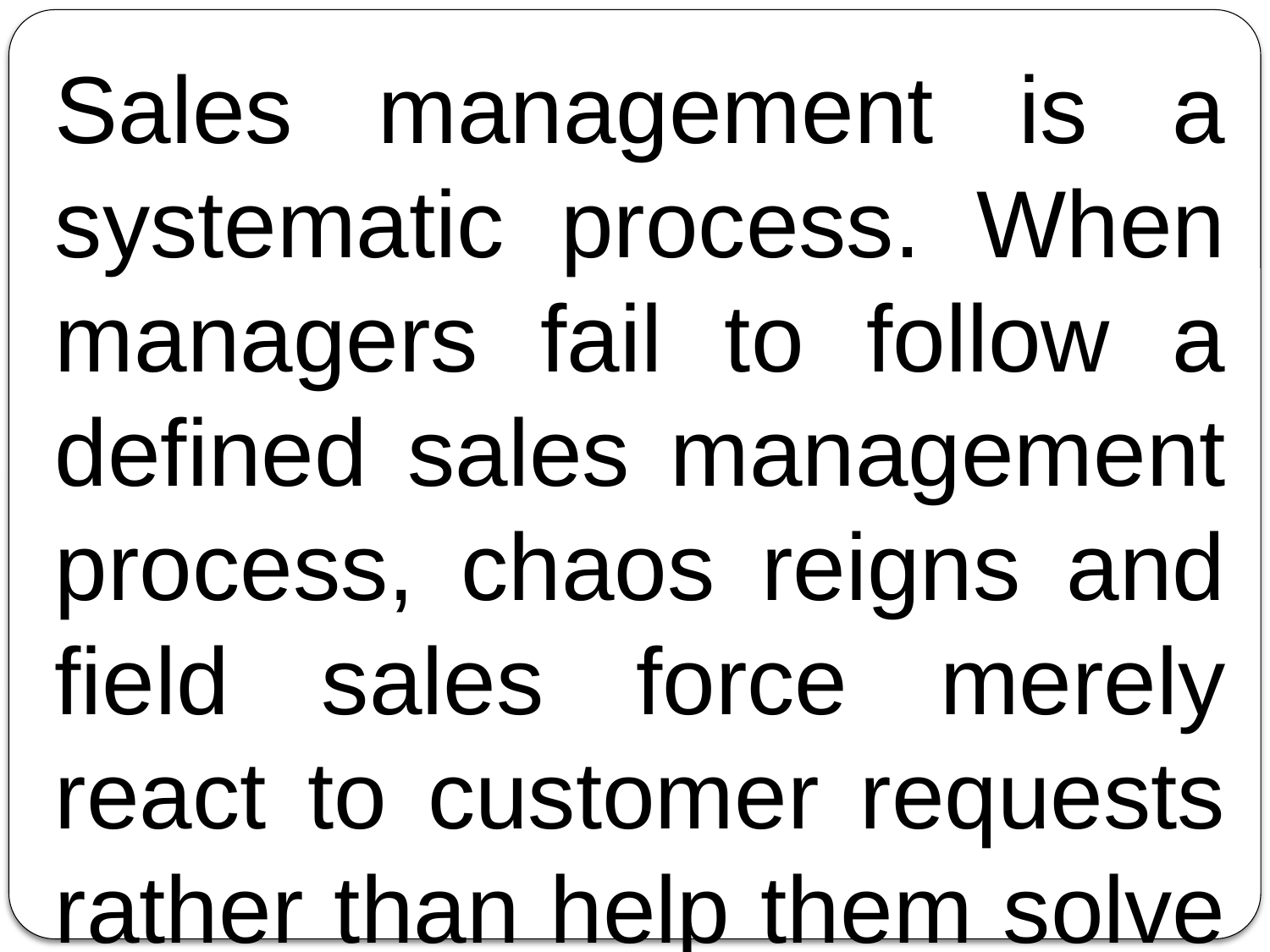

Sales management is a systematic process. When managers fail to follow a defined sales management process, chaos reigns and field sales force merely react to customer requests rather than help them solve problems.